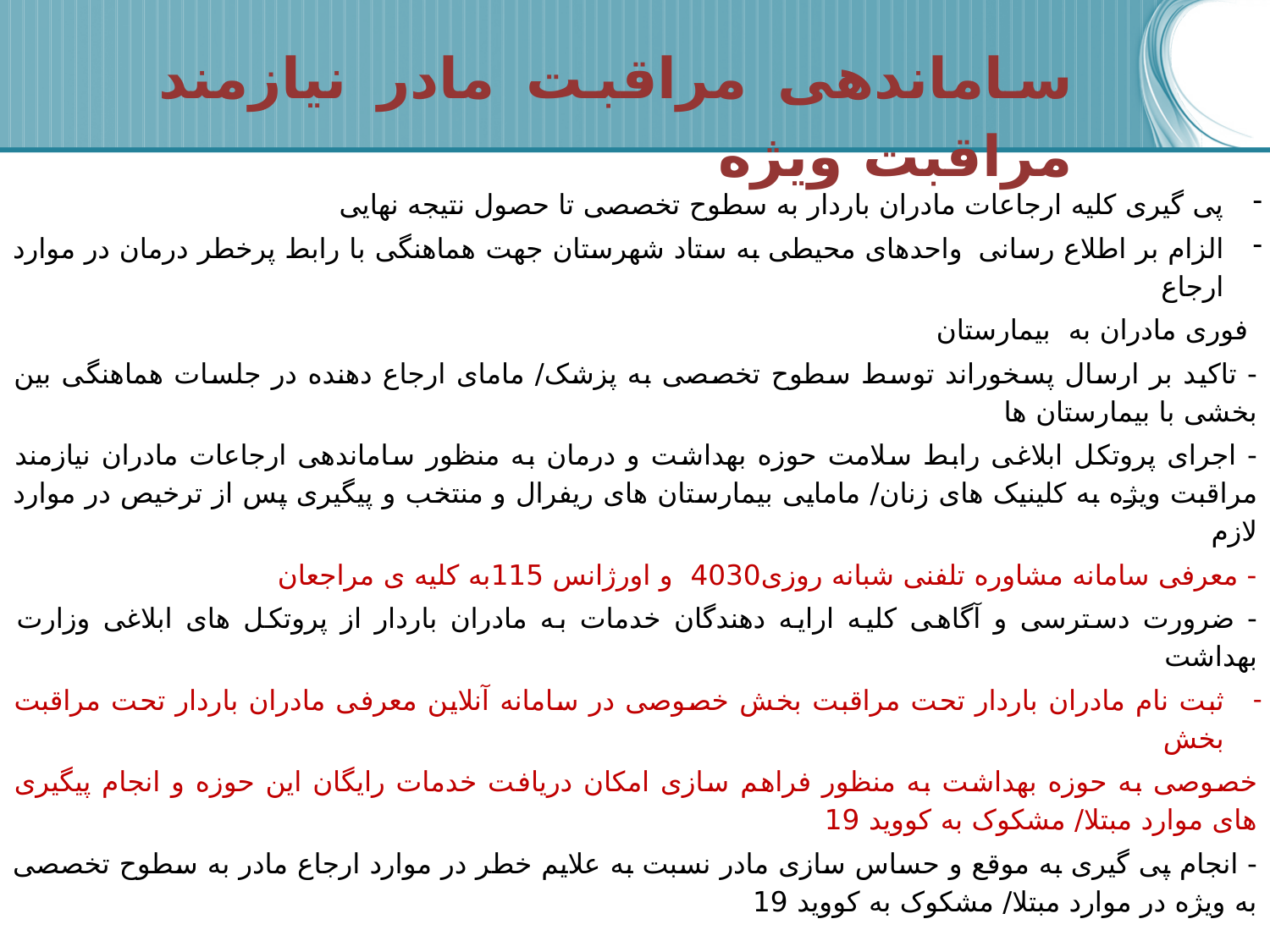

#

ساماندهی مراقبت مادر نیازمند مراقبت ویژه
پی گیری کلیه ارجاعات مادران باردار به سطوح تخصصی تا حصول نتیجه نهایی
الزام بر اطلاع رسانی  واحدهای محیطی به ستاد شهرستان جهت هماهنگی با رابط پرخطر درمان در موارد ارجاع
 فوری مادران به  بیمارستان
- تاکید بر ارسال پسخوراند توسط سطوح تخصصی به پزشک/ مامای ارجاع دهنده در جلسات هماهنگی بین بخشی با بیمارستان ها
- اجرای پروتکل ابلاغی رابط سلامت حوزه بهداشت و درمان به منظور ساماندهی ارجاعات مادران نیازمند مراقبت ویژه به کلینیک های زنان/ مامایی بیمارستان های ریفرال و منتخب و پیگیری پس از ترخیص در موارد لازم
- معرفی سامانه مشاوره تلفنی شبانه روزی4030  و اورژانس 115به کلیه ی مراجعان
- ضرورت دسترسی و آگاهی کلیه ارایه دهندگان خدمات به مادران باردار از پروتکل های ابلاغی وزارت بهداشت
ثبت نام مادران باردار تحت مراقبت بخش خصوصی در سامانه آنلاین معرفی مادران باردار تحت مراقبت بخش
خصوصی به حوزه بهداشت به منظور فراهم سازی امکان دریافت خدمات رایگان این حوزه و انجام پیگیری های موارد مبتلا/ مشکوک به کووید 19
- انجام پی گیری به موقع و حساس سازی مادر نسبت به علایم خطر در موارد ارجاع مادر به سطوح تخصصی به ویژه در موارد مبتلا/ مشکوک به کووید 19